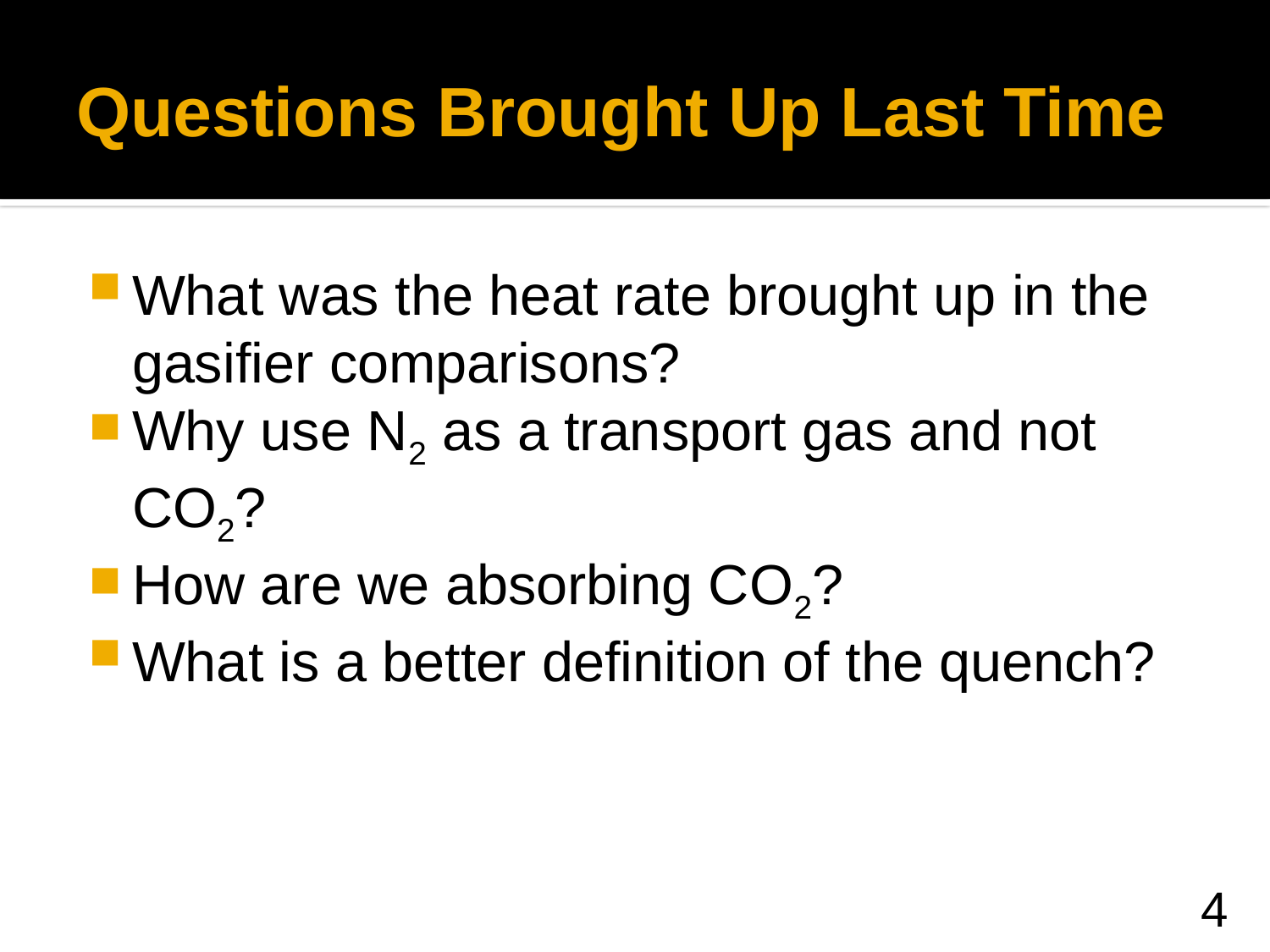

# Questions Brought Up Last Time
What was the heat rate brought up in the gasifier comparisons?
Why use N2 as a transport gas and not CO2?
How are we absorbing CO2?
What is a better definition of the quench?

4